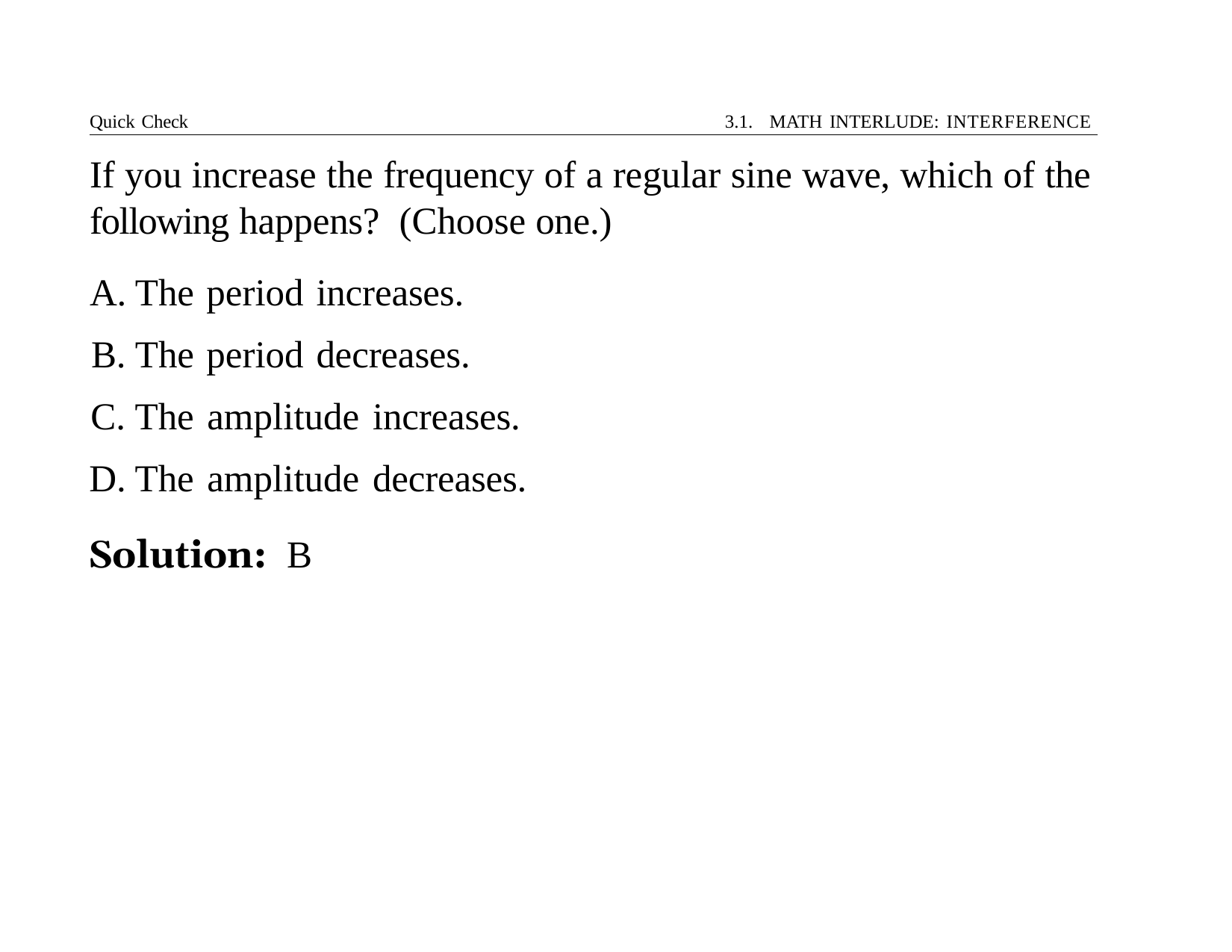

Quick Check	3.1.  MATH INTERLUDE: INTERFERENCE

# If you increase the frequency of a regular sine wave, which of the following happens?	(Choose one.)
The period increases.
The period decreases.
The amplitude increases.
The amplitude decreases.
Solution:	B